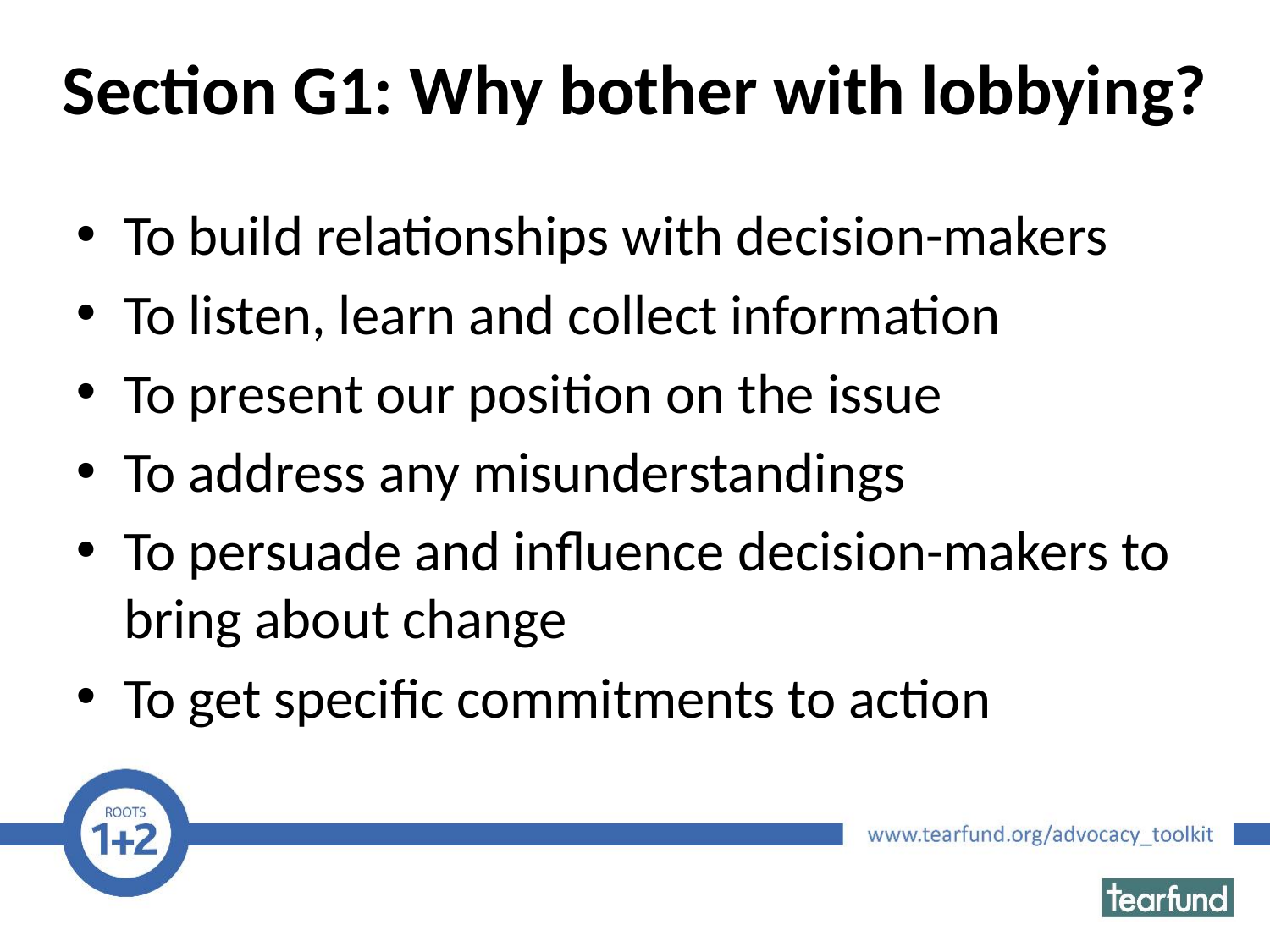

# Section G1: Why bother with lobbying?
To build relationships with decision-makers
To listen, learn and collect information
To present our position on the issue
To address any misunderstandings
To persuade and influence decision-makers to bring about change
To get specific commitments to action